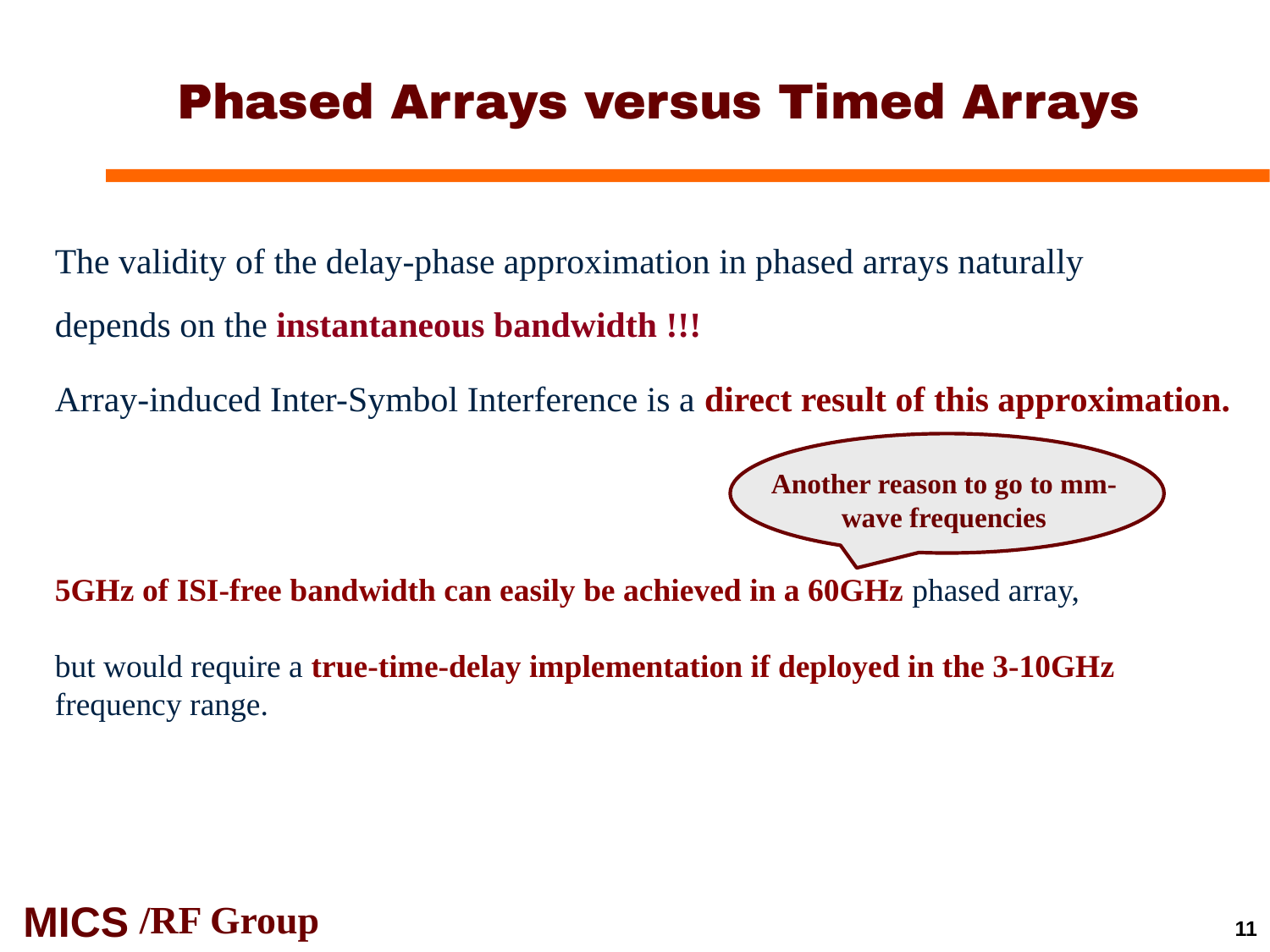

Phased Arrays versus Timed Arrays
The validity of the delay-phase approximation in phased arrays naturally depends on the instantaneous bandwidth !!!
Array-induced Inter-Symbol Interference is a direct result of this approximation.

Another reason to go to mm-wave frequencies
5GHz of ISI-free bandwidth can easily be achieved in a 60GHz phased array,

but would require a true-time-delay implementation if deployed in the 3-10GHz frequency range.
/RF Group
11